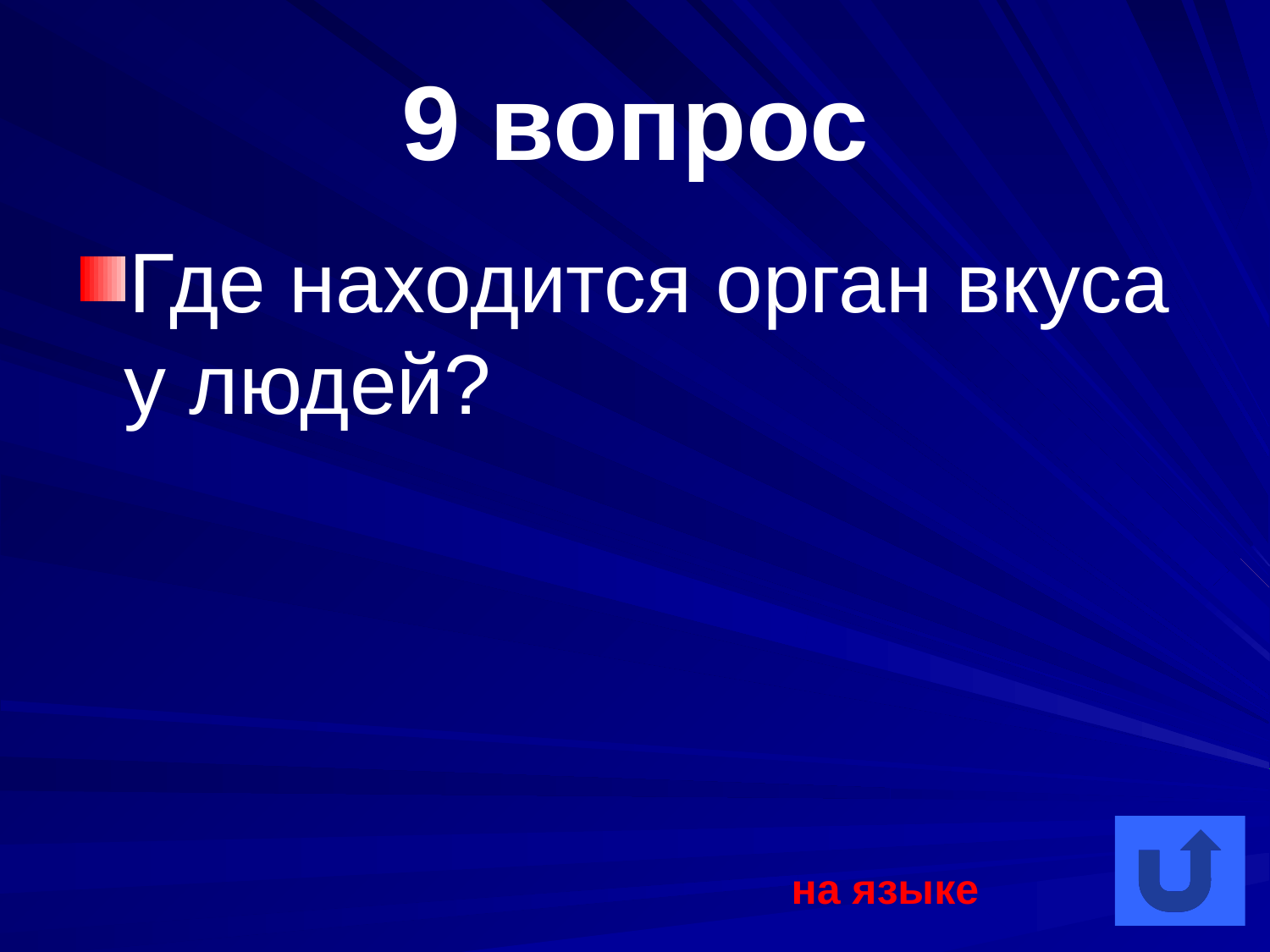

# 9 вопрос
Где находится орган вкуса у людей?

на языке